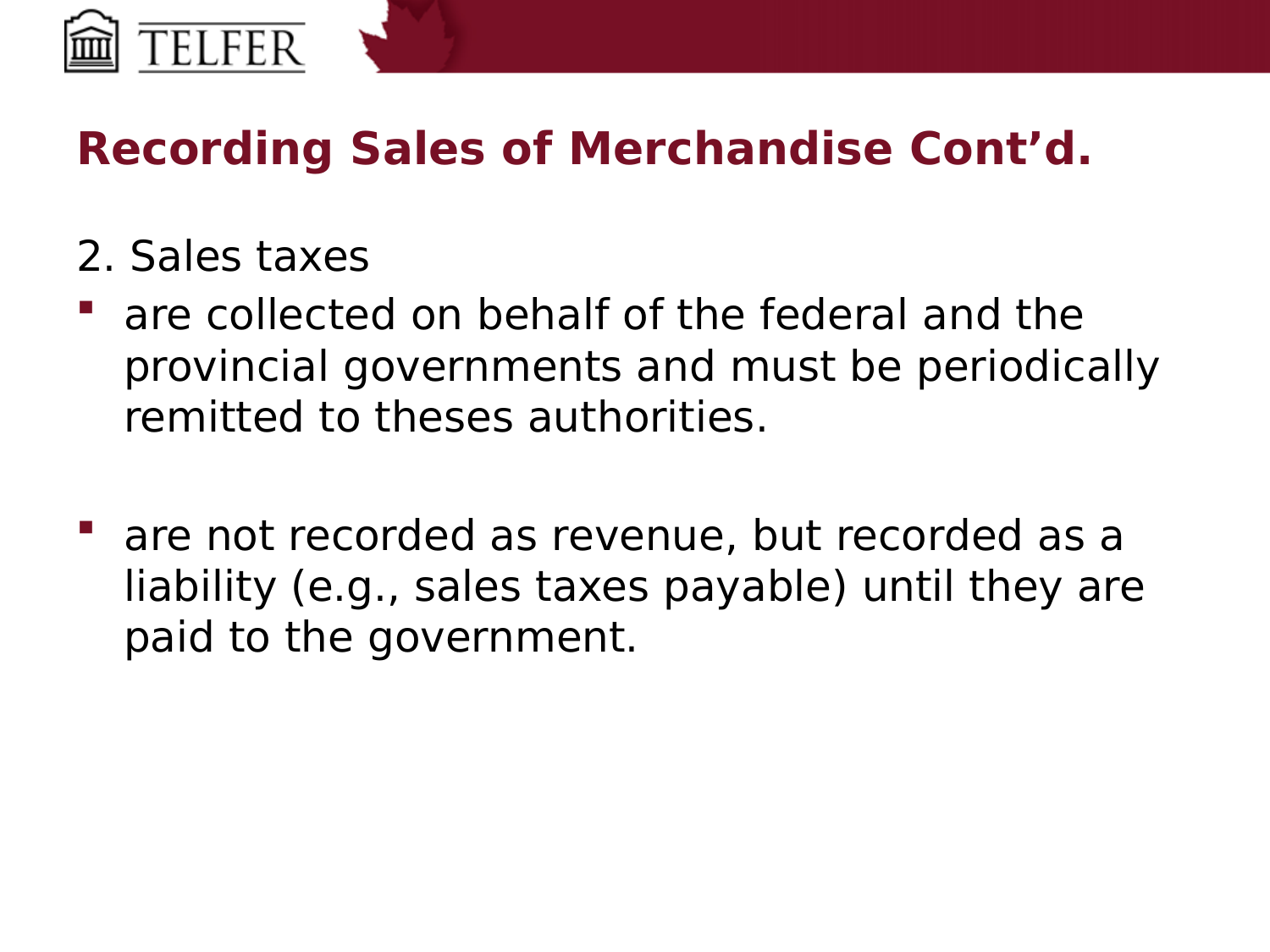

# Recording Sales of Merchandise Cont’d.
2. Sales taxes
are collected on behalf of the federal and the provincial governments and must be periodically remitted to theses authorities.

are not recorded as revenue, but recorded as a liability (e.g., sales taxes payable) until they are paid to the government.